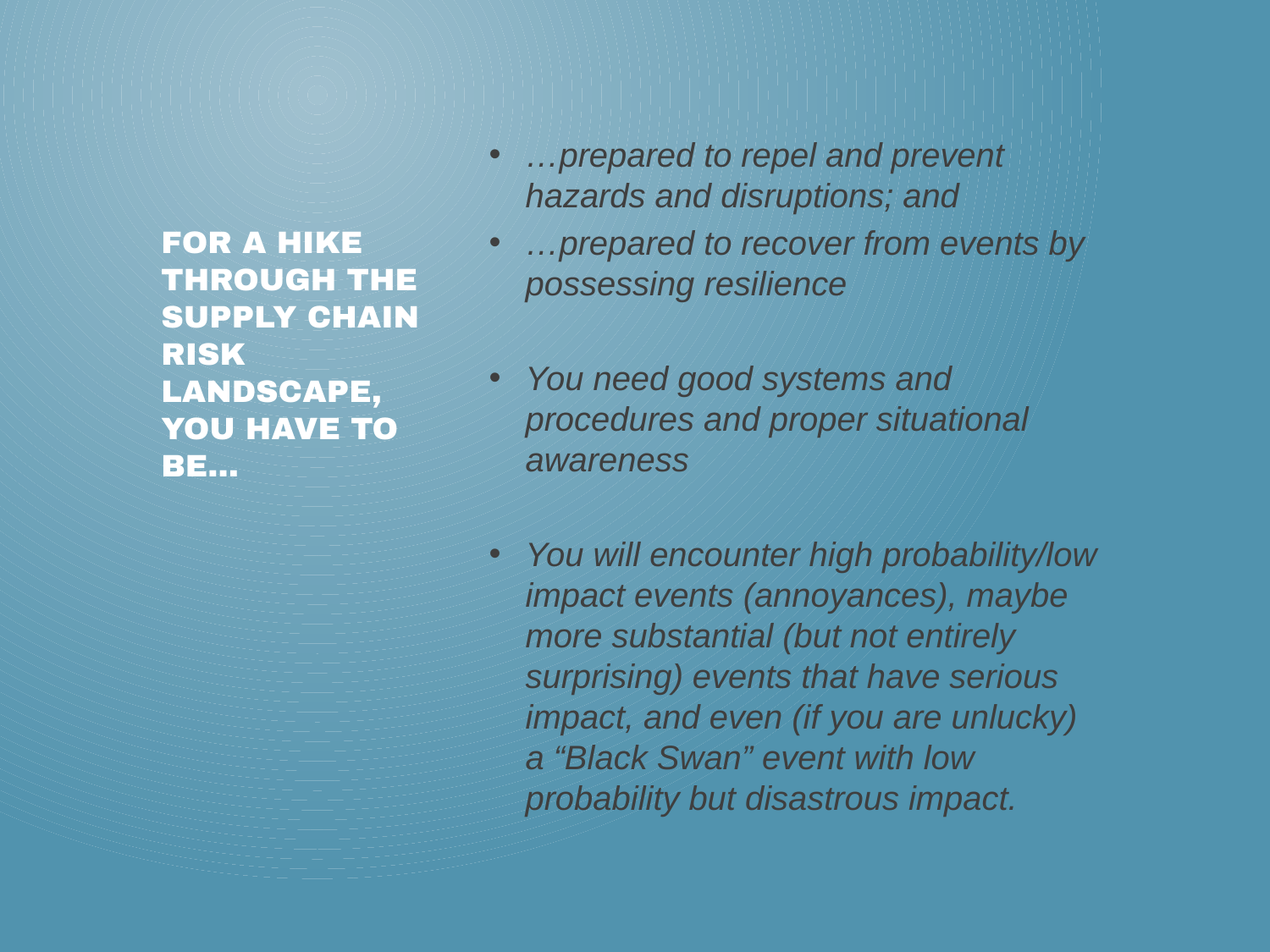

…prepared to repel and prevent hazards and disruptions; and
…prepared to recover from events by possessing resilience

You need good systems and procedures and proper situational awareness

You will encounter high probability/low impact events (annoyances), maybe more substantial (but not entirely surprising) events that have serious impact, and even (if you are unlucky) a “Black Swan” event with low probability but disastrous impact.
# For a hike through the supply chain risk landscape, you have to be…